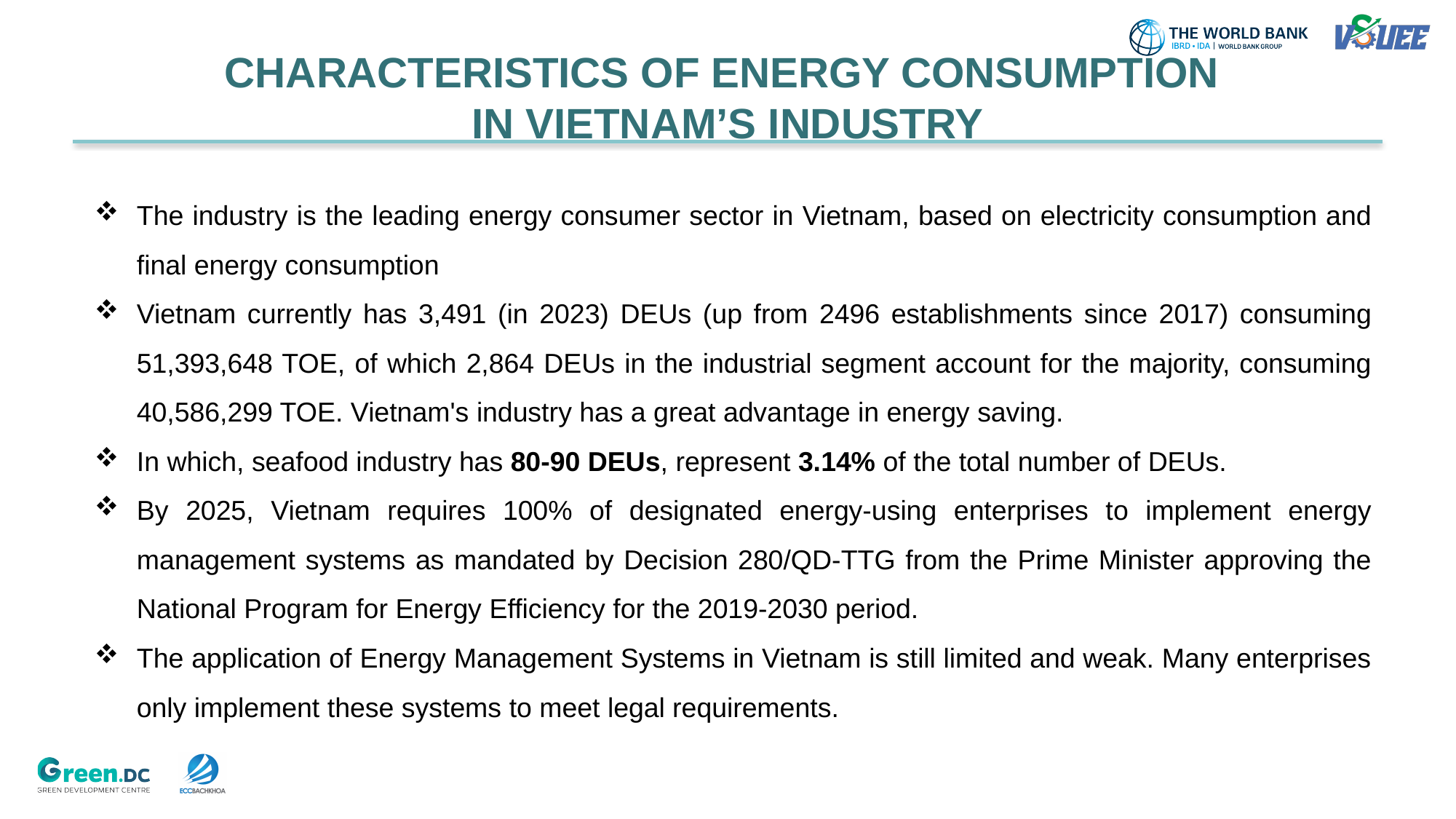

# CHARACTERISTICS OF ENERGY CONSUMPTION IN VIETNAM’S INDUSTRY
The industry is the leading energy consumer sector in Vietnam, based on electricity consumption and final energy consumption
Vietnam currently has 3,491 (in 2023) DEUs (up from 2496 establishments since 2017) consuming 51,393,648 TOE, of which 2,864 DEUs in the industrial segment account for the majority, consuming 40,586,299 TOE. Vietnam's industry has a great advantage in energy saving.
In which, seafood industry has 80-90 DEUs, represent 3.14% of the total number of DEUs.
By 2025, Vietnam requires 100% of designated energy-using enterprises to implement energy management systems as mandated by Decision 280/QD-TTG from the Prime Minister approving the National Program for Energy Efficiency for the 2019-2030 period.
The application of Energy Management Systems in Vietnam is still limited and weak. Many enterprises only implement these systems to meet legal requirements.